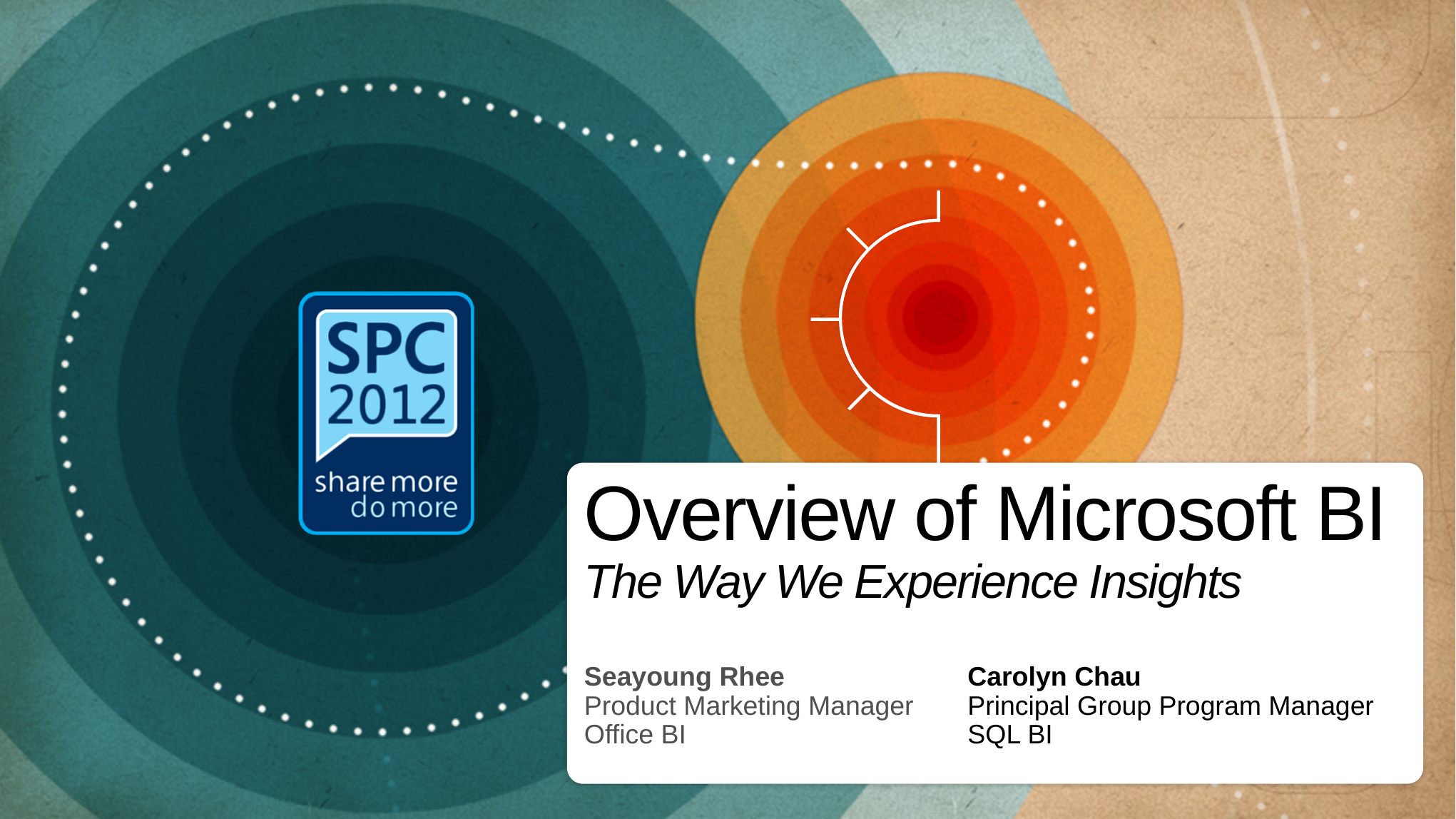

# Overview of Microsoft BI The Way We Experience Insights
Seayoung Rhee
Product Marketing Manager
Office BI
Carolyn Chau
Principal Group Program Manager
SQL BI